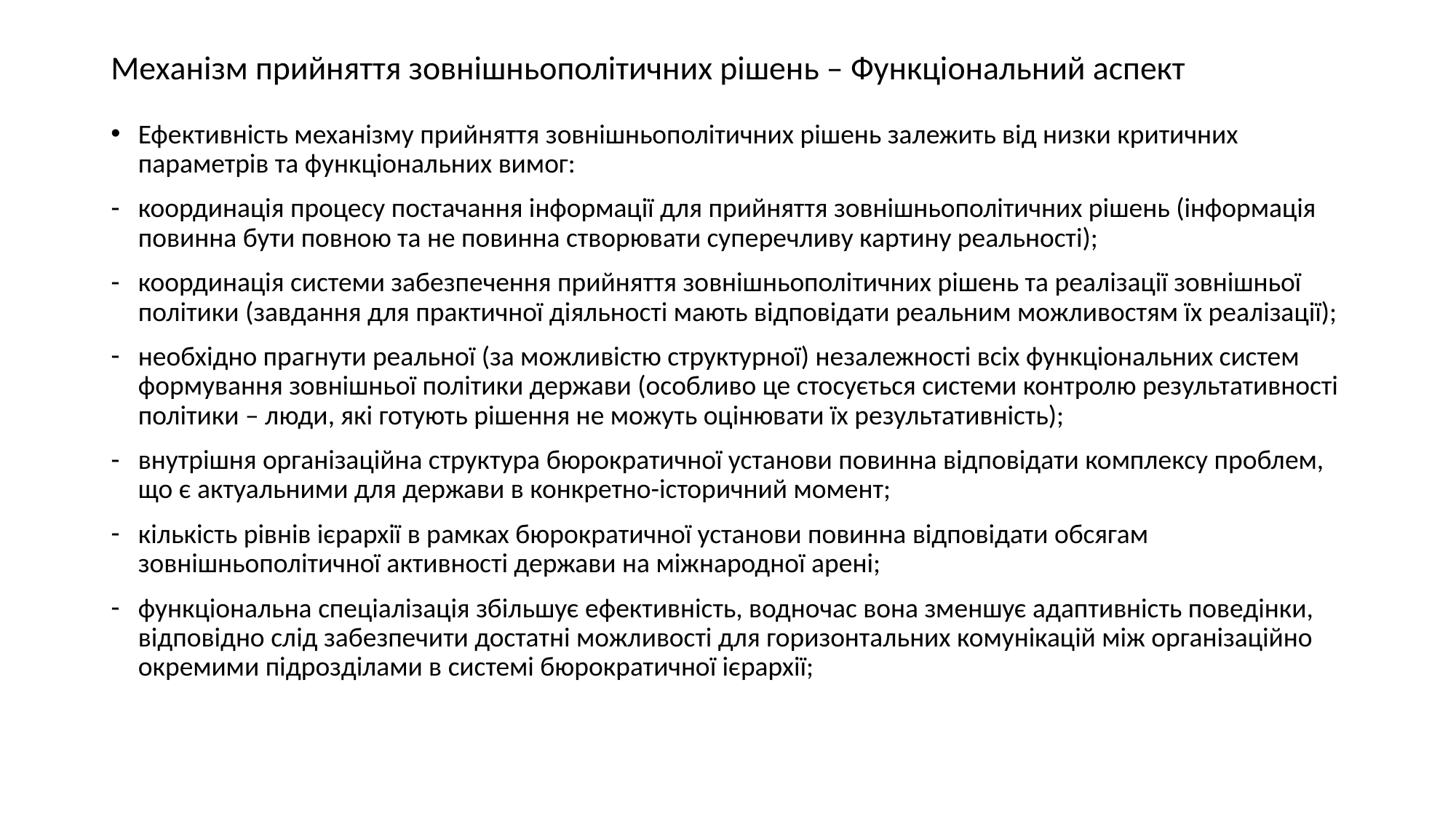

# Механізм прийняття зовнішньополітичних рішень – Функціональний аспект
Ефективність механізму прийняття зовнішньополітичних рішень залежить від низки критичних параметрів та функціональних вимог:
координація процесу постачання інформації для прийняття зовнішньополітичних рішень (інформація повинна бути повною та не повинна створювати суперечливу картину реальності);
координація системи забезпечення прийняття зовнішньополітичних рішень та реалізації зовнішньої політики (завдання для практичної діяльності мають відповідати реальним можливостям їх реалізації);
необхідно прагнути реальної (за можливістю структурної) незалежності всіх функціональних систем формування зовнішньої політики держави (особливо це стосується системи контролю результативності політики – люди, які готують рішення не можуть оцінювати їх результативність);
внутрішня організаційна структура бюрократичної установи повинна відповідати комплексу проблем, що є актуальними для держави в конкретно-історичний момент;
кількість рівнів ієрархії в рамках бюрократичної установи повинна відповідати обсягам зовнішньополітичної активності держави на міжнародної арені;
функціональна спеціалізація збільшує ефективність, водночас вона зменшує адаптивність поведінки, відповідно слід забезпечити достатні можливості для горизонтальних комунікацій між організаційно окремими підрозділами в системі бюрократичної ієрархії;